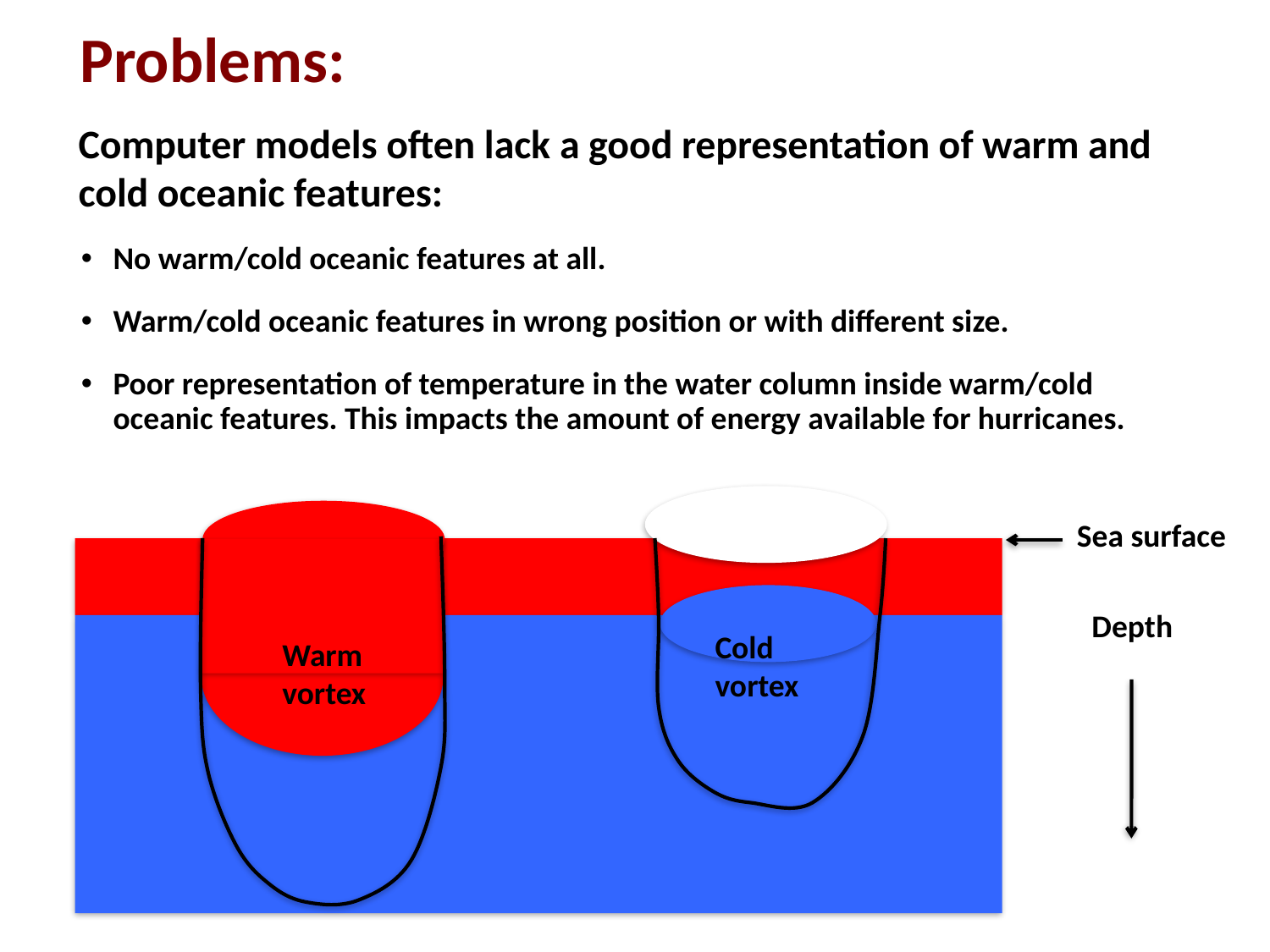

# Problems:
Computer models often lack a good representation of warm and cold oceanic features:
No warm/cold oceanic features at all.
Warm/cold oceanic features in wrong position or with different size.
Poor representation of temperature in the water column inside warm/cold oceanic features. This impacts the amount of energy available for hurricanes.

Cold vortex

Warm vortex
Sea surface

Depth